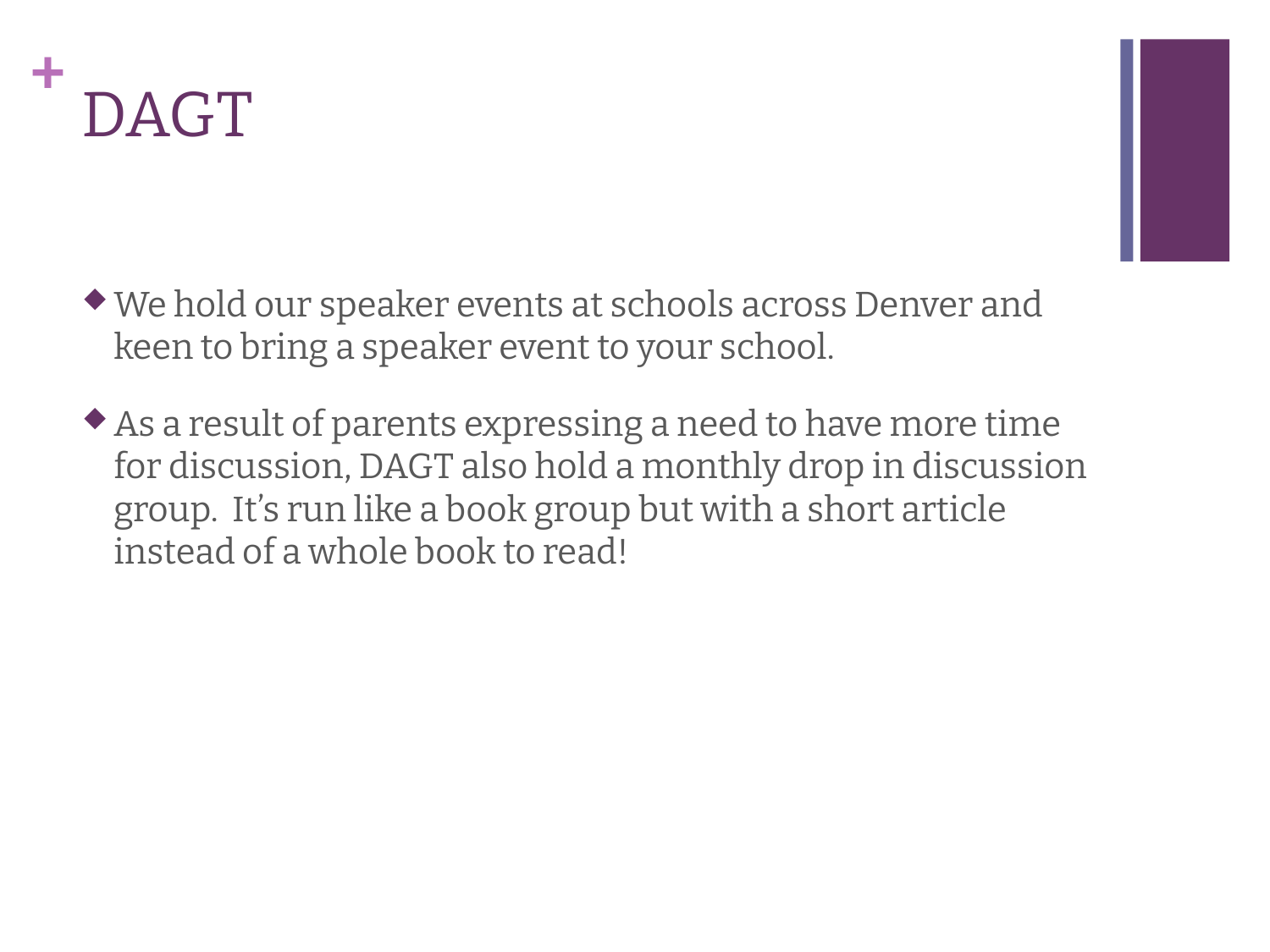

# DAGT
We hold our speaker events at schools across Denver and keen to bring a speaker event to your school.
As a result of parents expressing a need to have more time for discussion, DAGT also hold a monthly drop in discussion group.  It’s run like a book group but with a short article instead of a whole book to read!